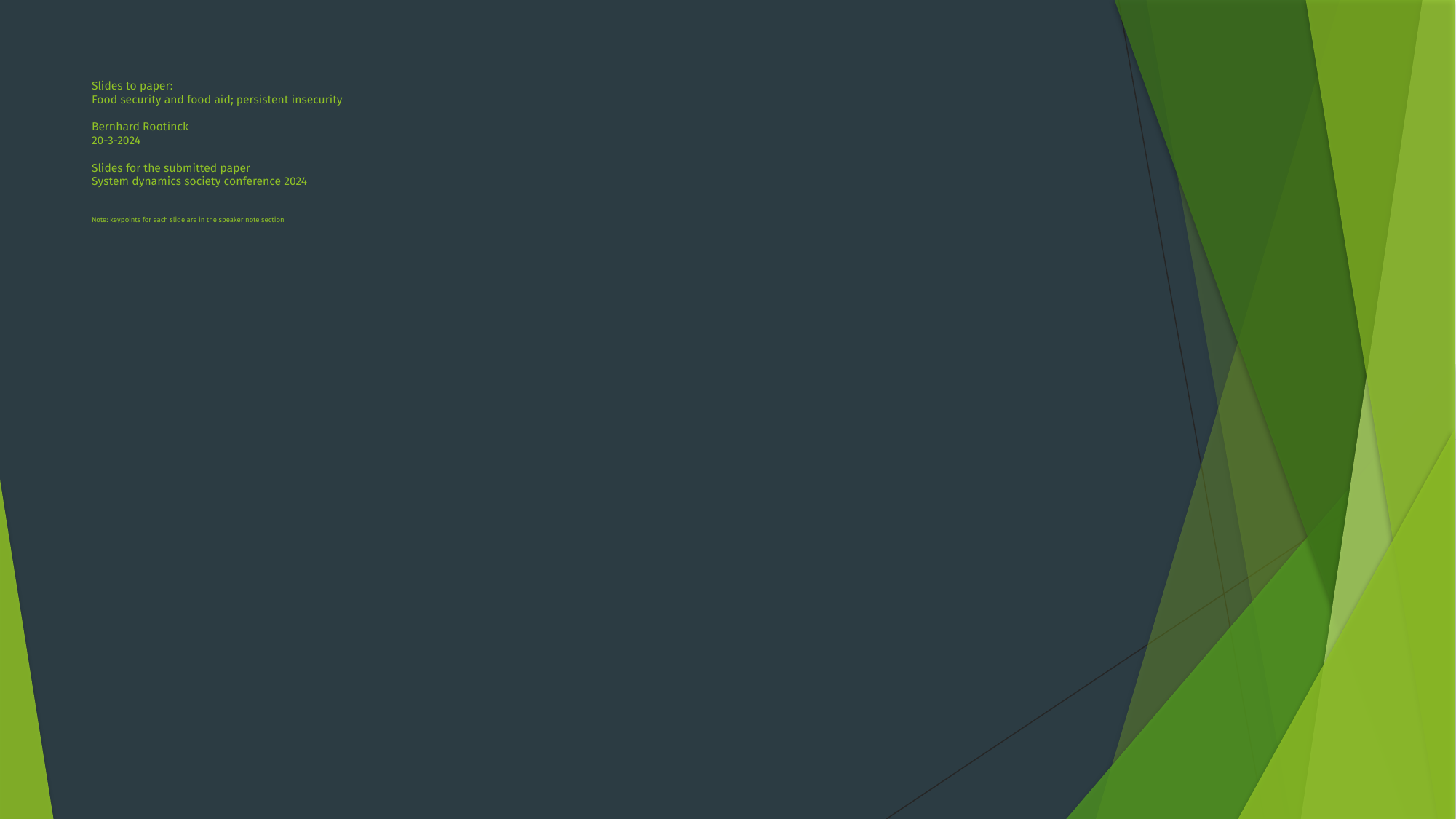

# Slides to paper: Food security and food aid; persistent insecurity Bernhard Rootinck 20-3-2024 Slides for the submitted paper System dynamics society conference 2024 Note: keypoints for each slide are in the speaker note section